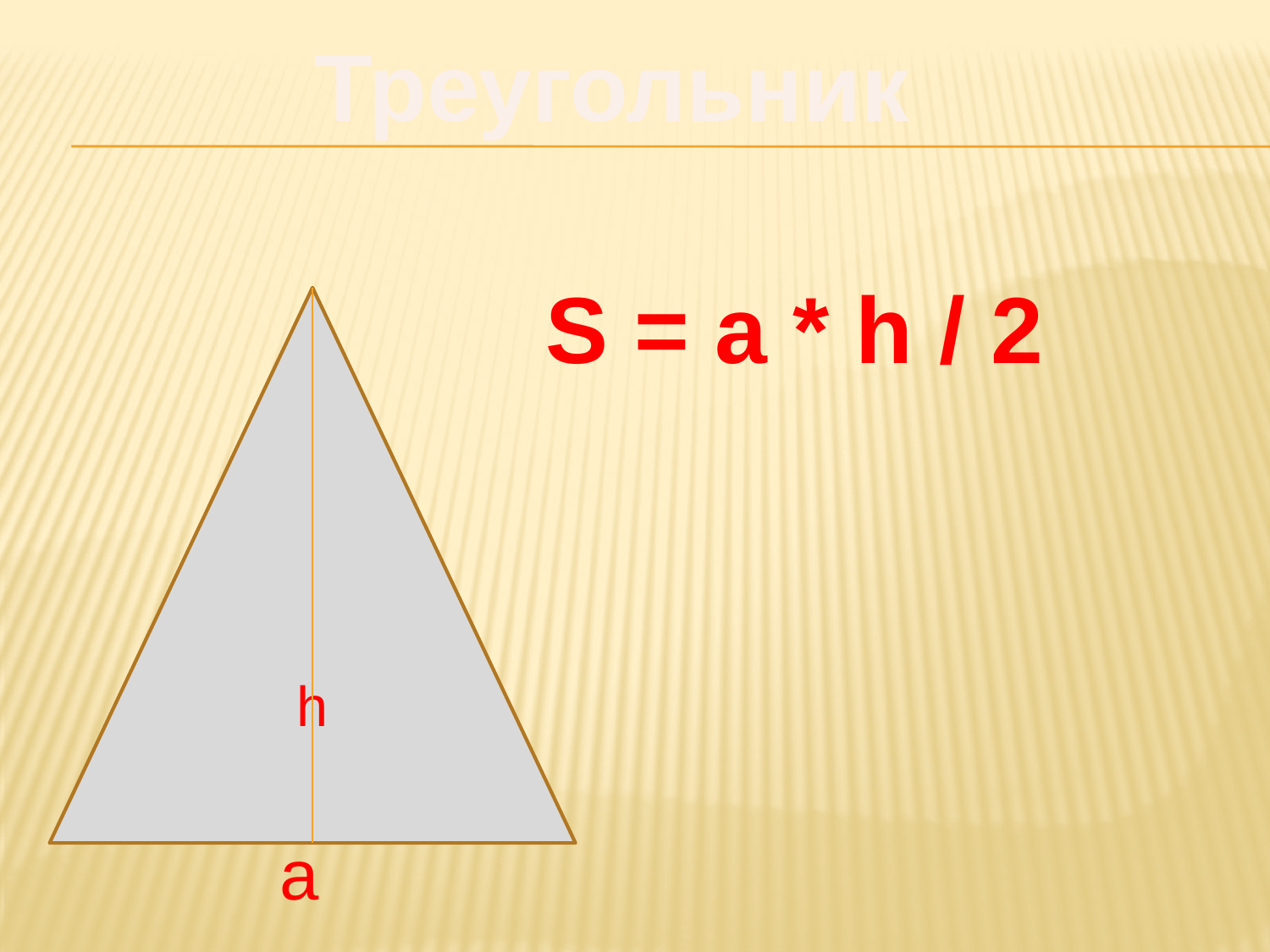

Треугольник

                                      S = a * h / 2

  aa

h
a